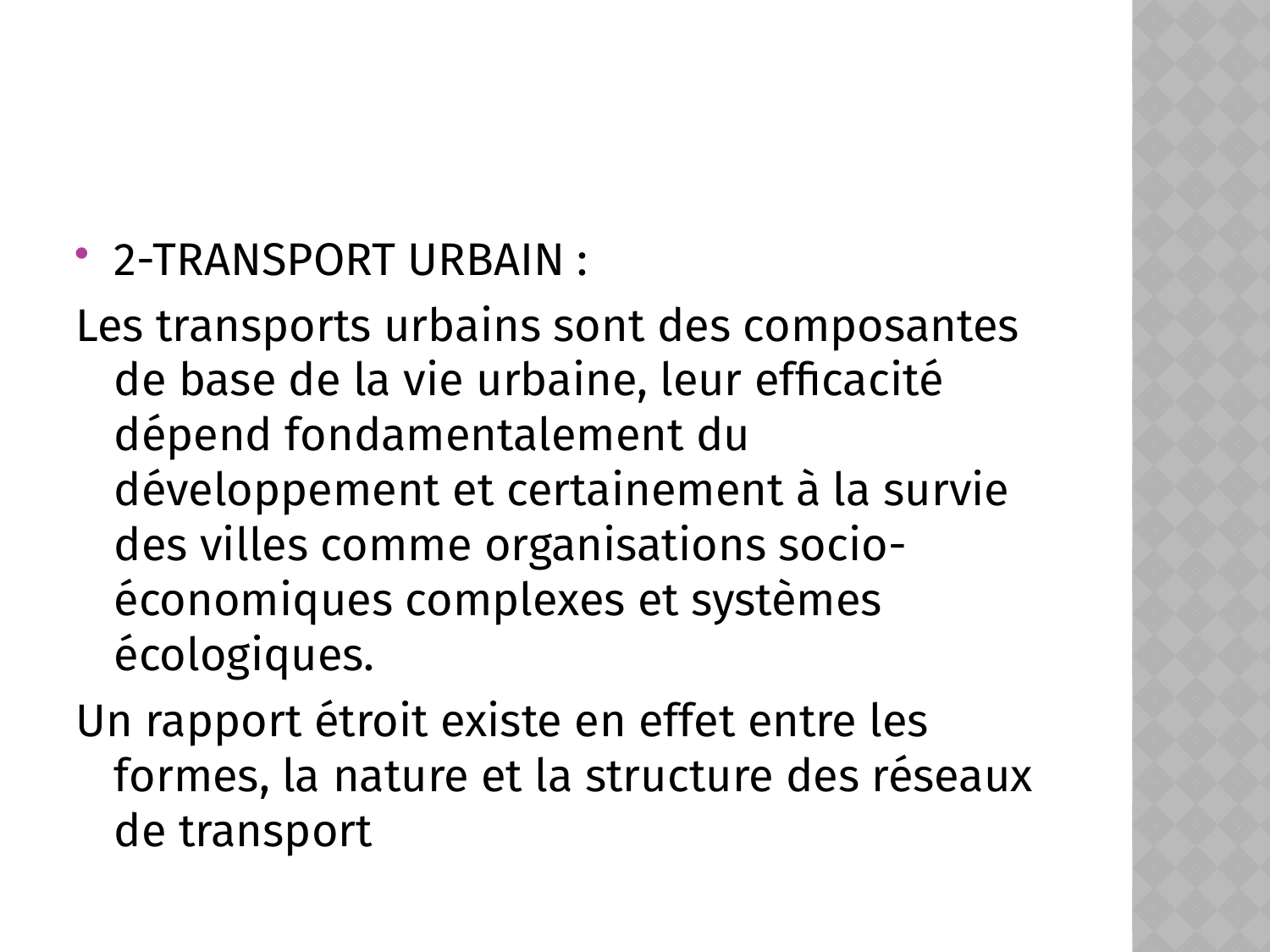

2-TRANSPORT URBAIN :
Les transports urbains sont des composantes de base de la vie urbaine, leur efficacité dépend fondamentalement du développement et certainement à la survie des villes comme organisations socio-économiques complexes et systèmes écologiques.
Un rapport étroit existe en effet entre les formes, la nature et la structure des réseaux de transport